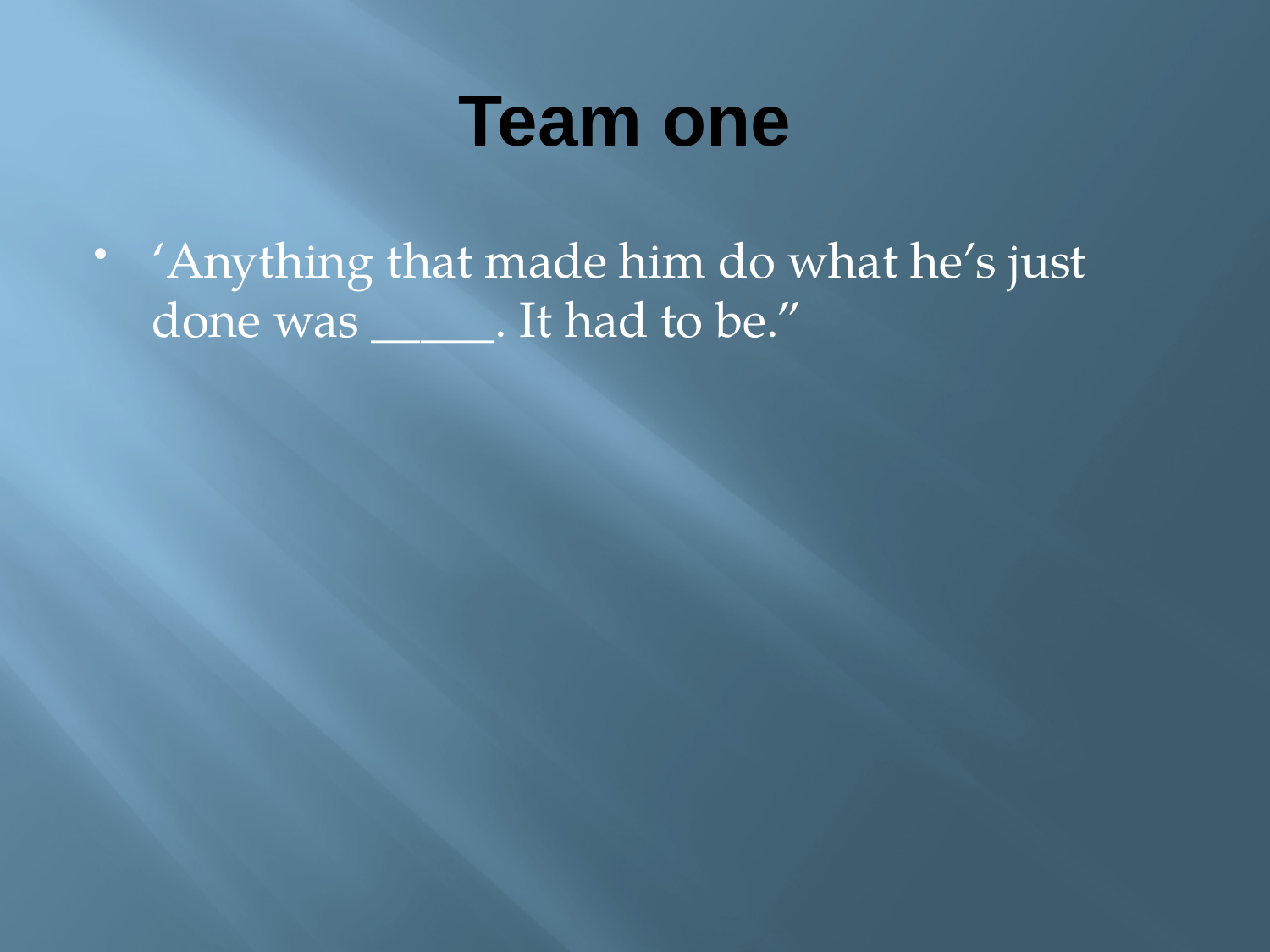

# Team one
‘Anything that made him do what he’s just done was _____. It had to be.”